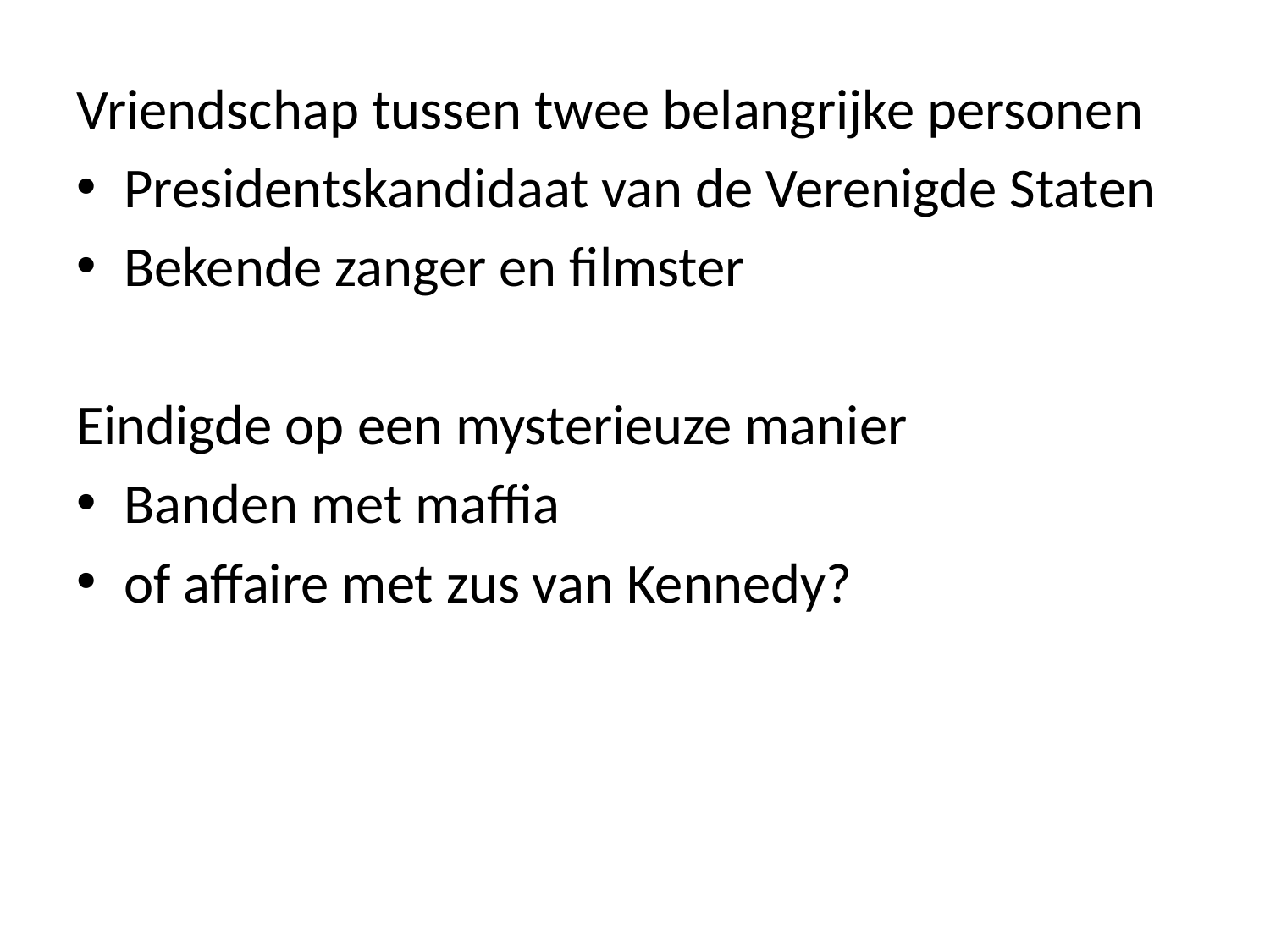

Vriendschap tussen twee belangrijke personen
Presidentskandidaat van de Verenigde Staten
Bekende zanger en filmster

Eindigde op een mysterieuze manier
Banden met maffia
of affaire met zus van Kennedy?